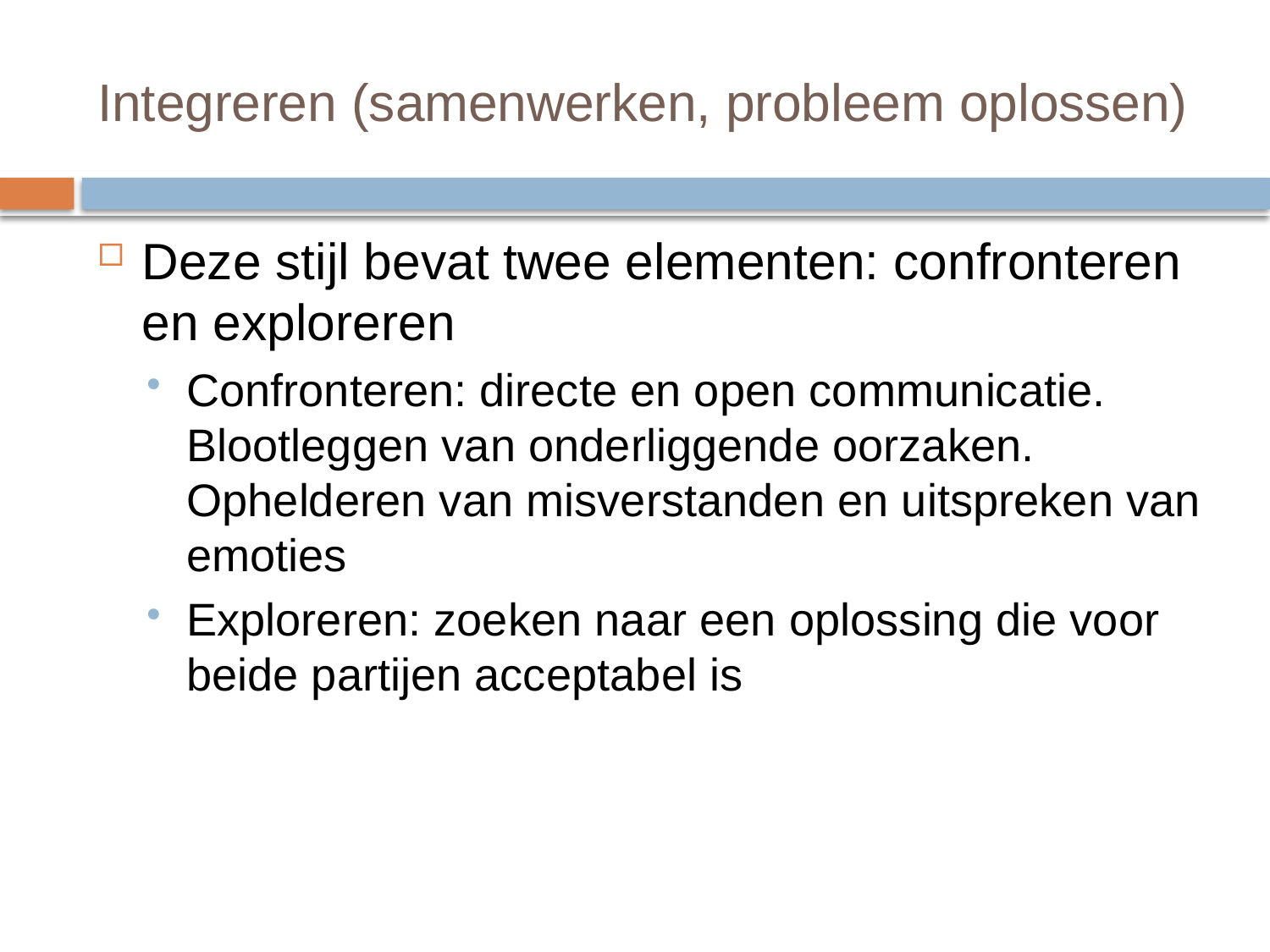

# Integreren (samenwerken, probleem oplossen)
Deze stijl bevat twee elementen: confronteren en exploreren
Confronteren: directe en open communicatie. Blootleggen van onderliggende oorzaken. Ophelderen van misverstanden en uitspreken van emoties
Exploreren: zoeken naar een oplossing die voor beide partijen acceptabel is